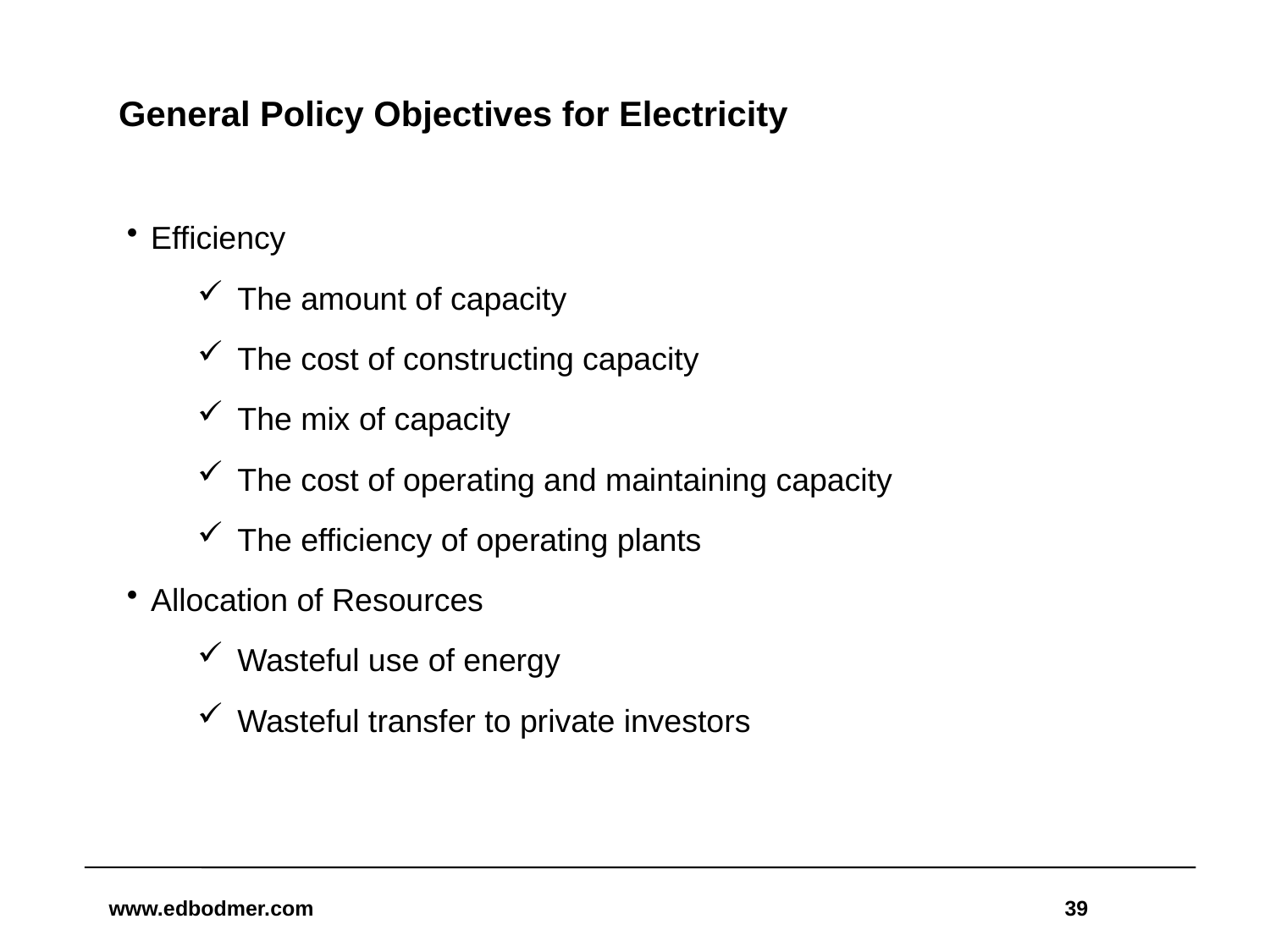

# General Policy Objectives for Electricity
Efficiency
The amount of capacity
The cost of constructing capacity
The mix of capacity
The cost of operating and maintaining capacity
The efficiency of operating plants
Allocation of Resources
Wasteful use of energy
Wasteful transfer to private investors